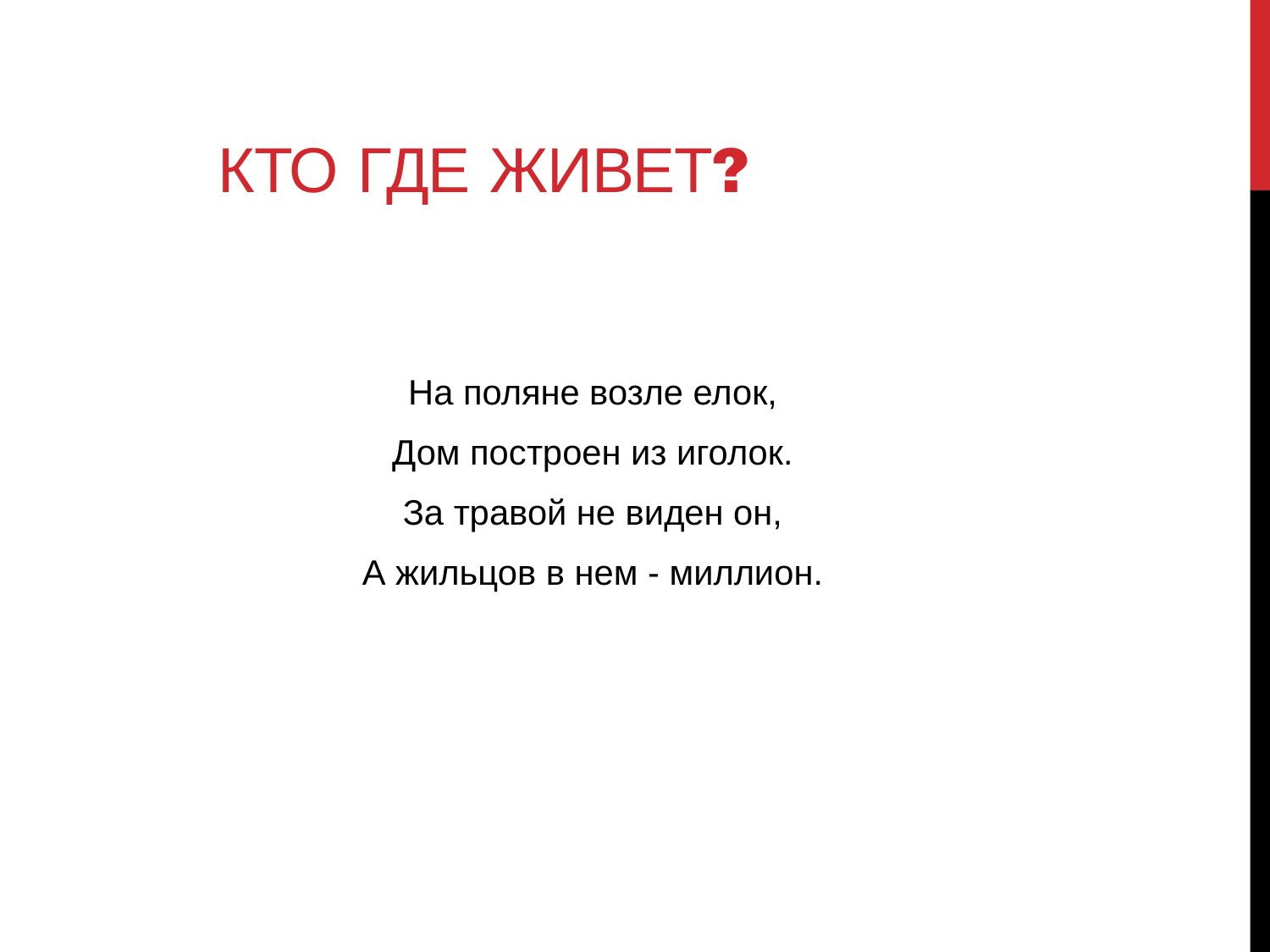

# Кто где живет?

На поляне возле елок,
Дом построен из иголок.
За травой не виден он,
А жильцов в нем - миллион.